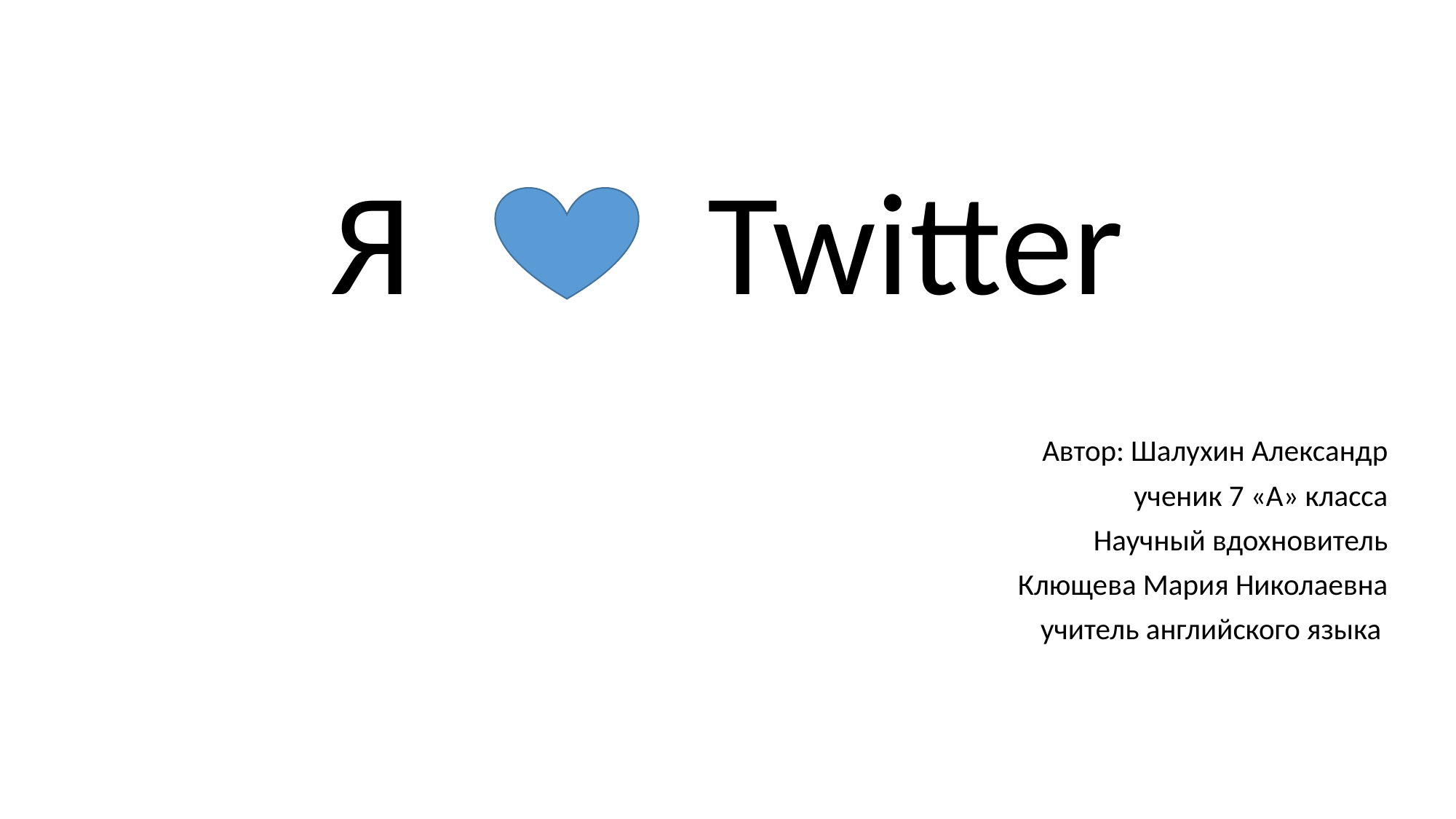

# Я         Twitter

Автор: Шалухин Александр
ученик 7 «А» класса
Научный вдохновитель
Клющева Мария Николаевна
учитель английского языка